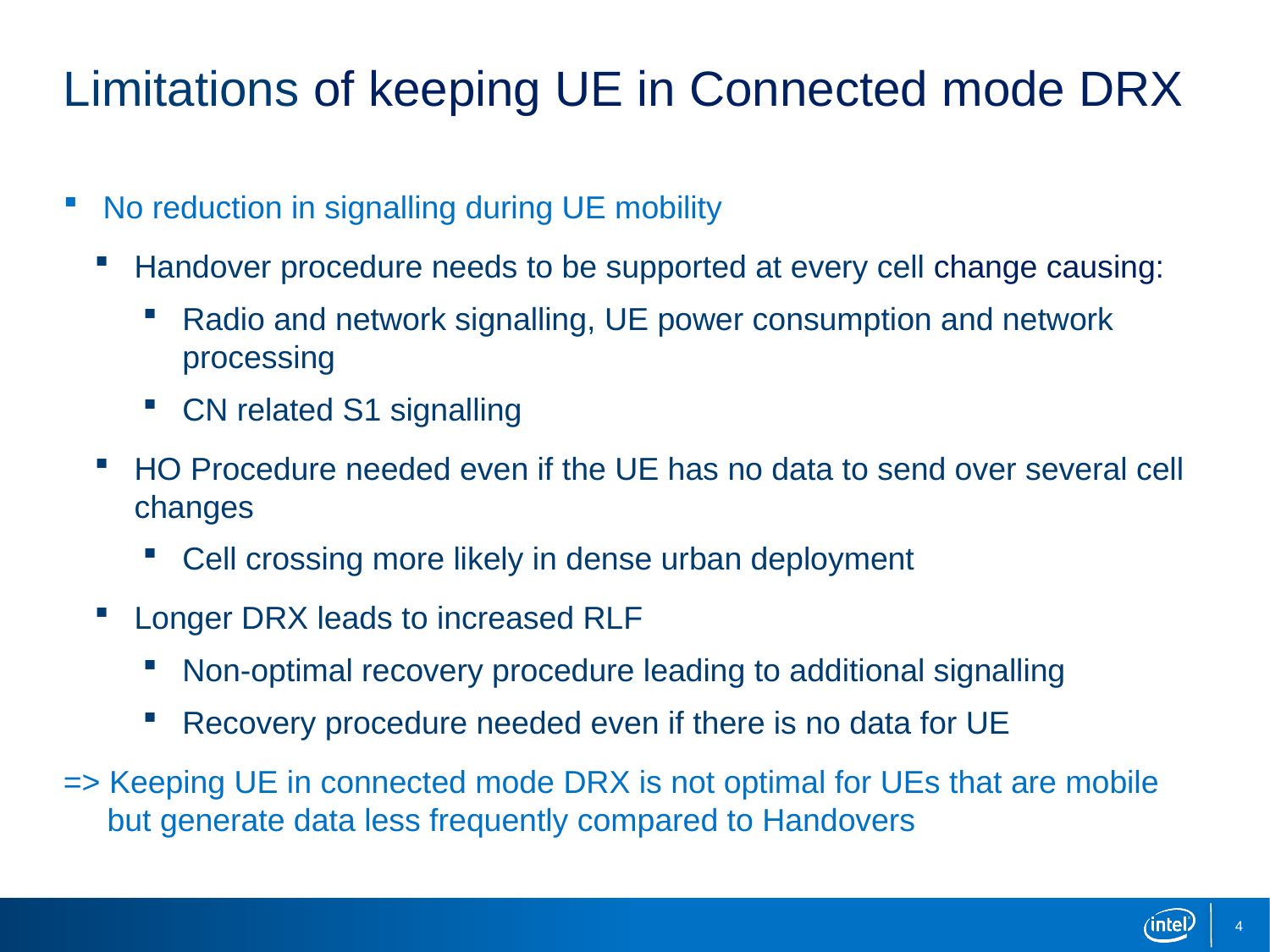

# Limitations of keeping UE in Connected mode DRX
No reduction in signalling during UE mobility
Handover procedure needs to be supported at every cell change causing:
Radio and network signalling, UE power consumption and network processing
CN related S1 signalling
HO Procedure needed even if the UE has no data to send over several cell changes
Cell crossing more likely in dense urban deployment
Longer DRX leads to increased RLF
Non-optimal recovery procedure leading to additional signalling
Recovery procedure needed even if there is no data for UE
=> Keeping UE in connected mode DRX is not optimal for UEs that are mobile but generate data less frequently compared to Handovers

4